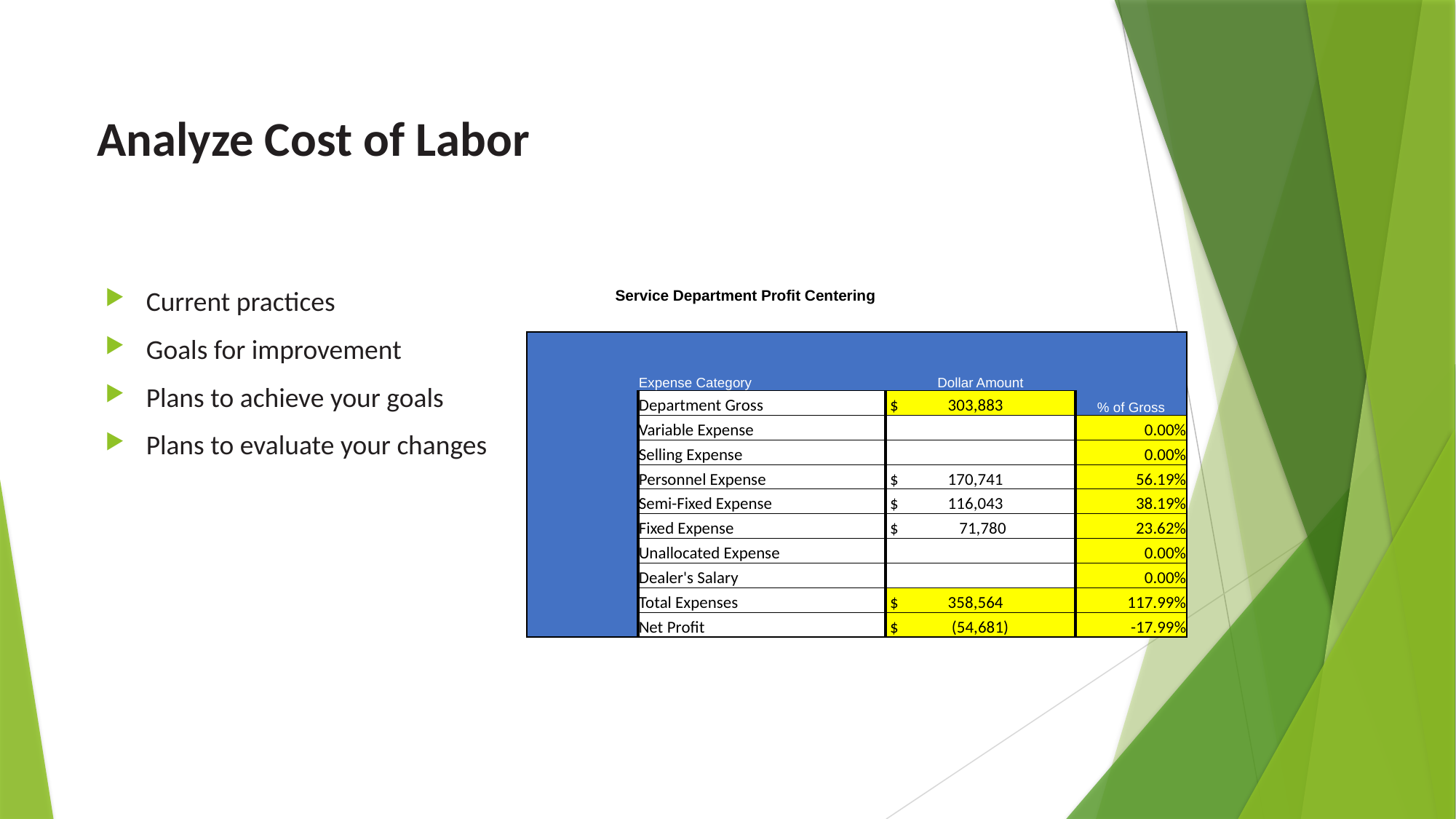

# Analyze Cost of Labor

Current practices
Goals for improvement
Plans to achieve your goals
Plans to evaluate your changes

| Service Department Profit Centering |  |  |  |
| --- | --- | --- | --- |
|  |  |  |  |
|  | Expense Category | Dollar Amount |  |
|  | Department Gross | $ 303,883 | % of Gross |
|  | Variable Expense |  | 0.00% |
|  | Selling Expense |  | 0.00% |
|  | Personnel Expense | $ 170,741 | 56.19% |
|  | Semi-Fixed Expense | $ 116,043 | 38.19% |
|  | Fixed Expense | $ 71,780 | 23.62% |
|  | Unallocated Expense |  | 0.00% |
|  | Dealer's Salary |  | 0.00% |
|  | Total Expenses | $ 358,564 | 117.99% |
|  | Net Profit | $ (54,681) | -17.99% |